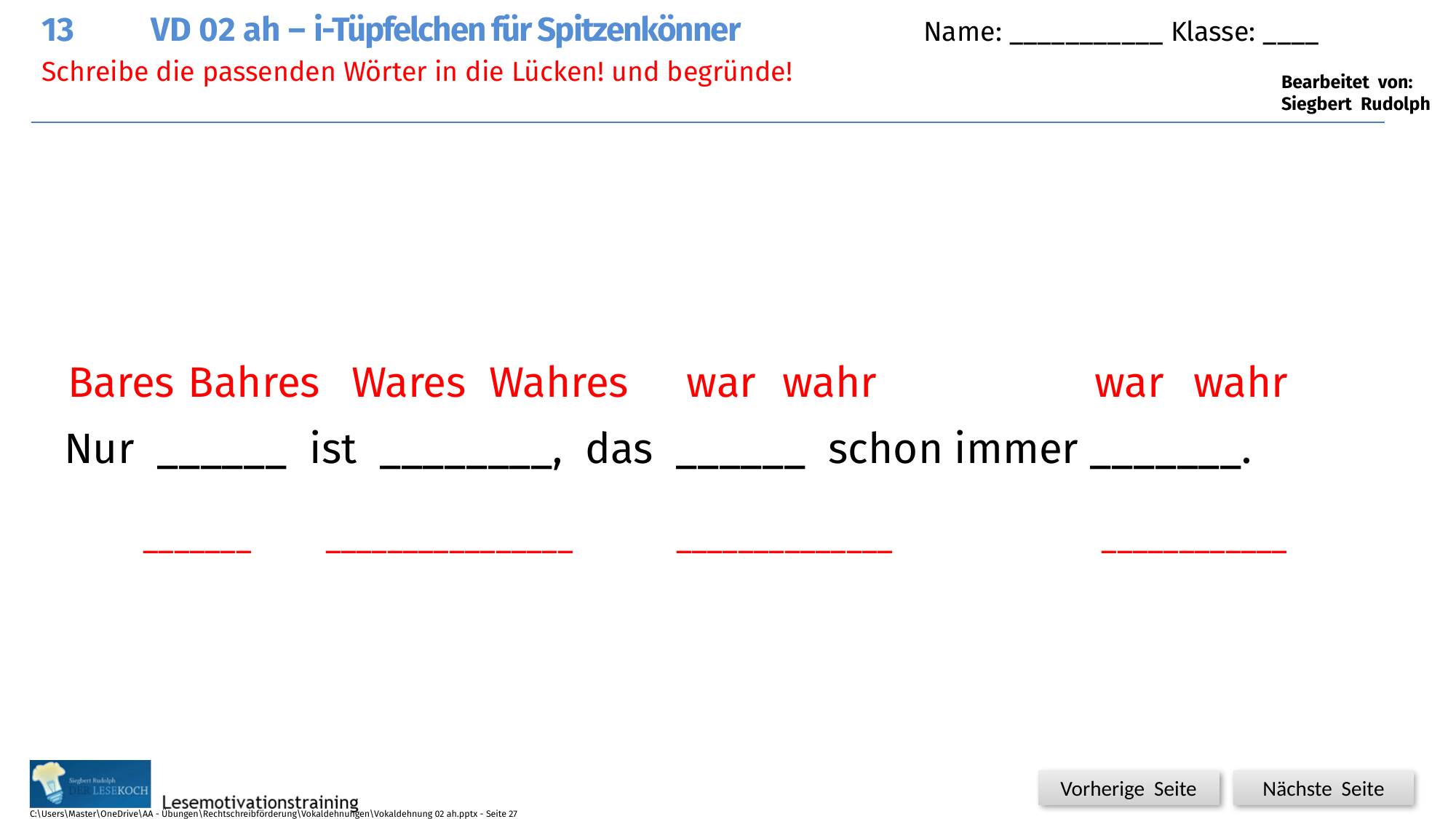

13	VD 02 ah – i-Tüpfelchen für Spitzenkönner		 Name: ___________ Klasse: ____
27
27
27
27
27
Schreibe die passenden Wörter in die Lücken! und begründe!
Bares
Bahres
Wares
Wahres
war
wahr
war
wahr
Nur  ______  ist  ________,  das  ______  schon immer _______.
_______
________________
______________
____________
C:\Users\Master\OneDrive\AA - Übungen\Rechtschreibförderung\Vokaldehnungen\Vokaldehnung 02 ah.pptx - Seite 27